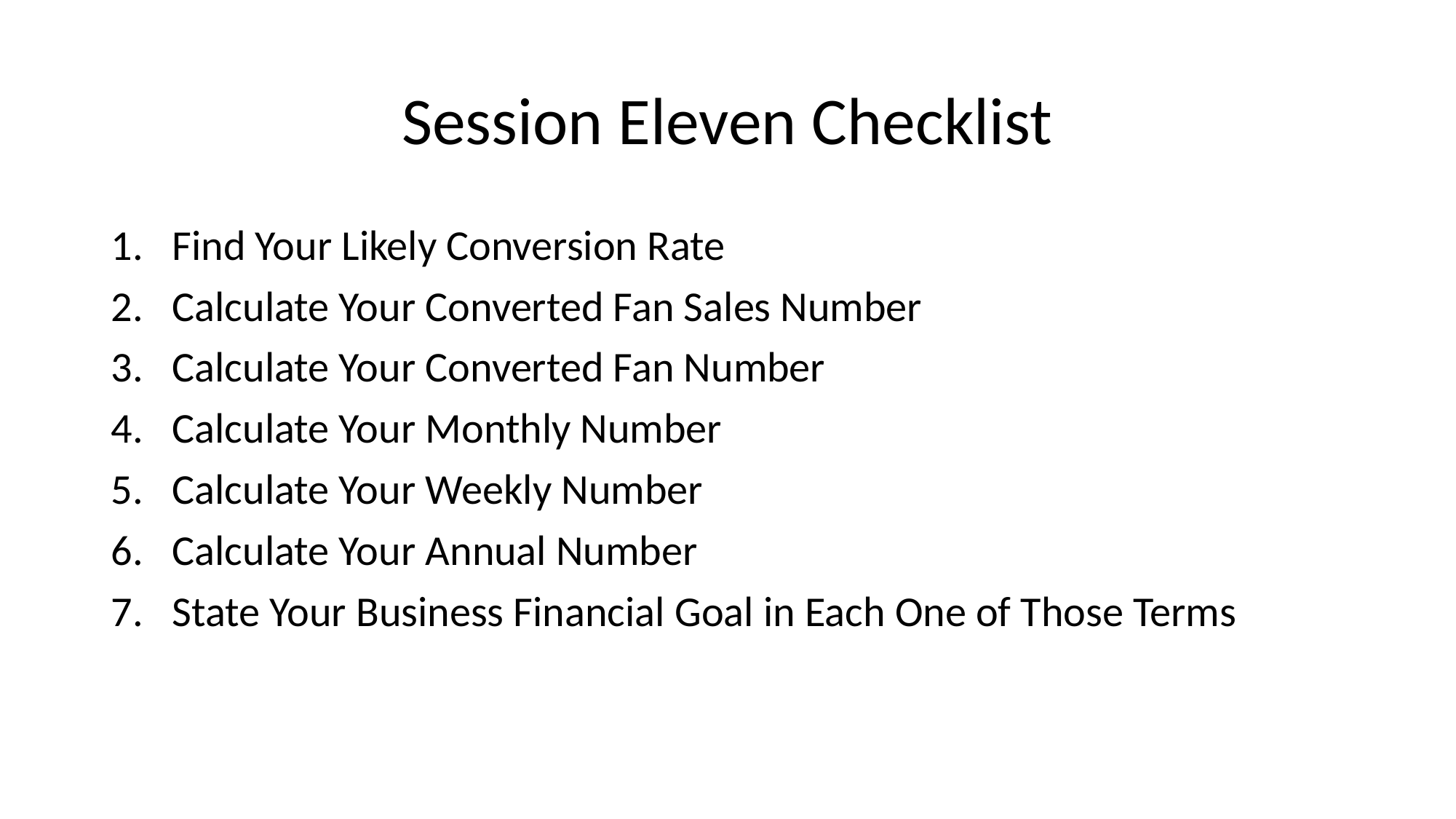

# Session Eleven Checklist
Find Your Likely Conversion Rate
Calculate Your Converted Fan Sales Number
Calculate Your Converted Fan Number
Calculate Your Monthly Number
Calculate Your Weekly Number
Calculate Your Annual Number
State Your Business Financial Goal in Each One of Those Terms